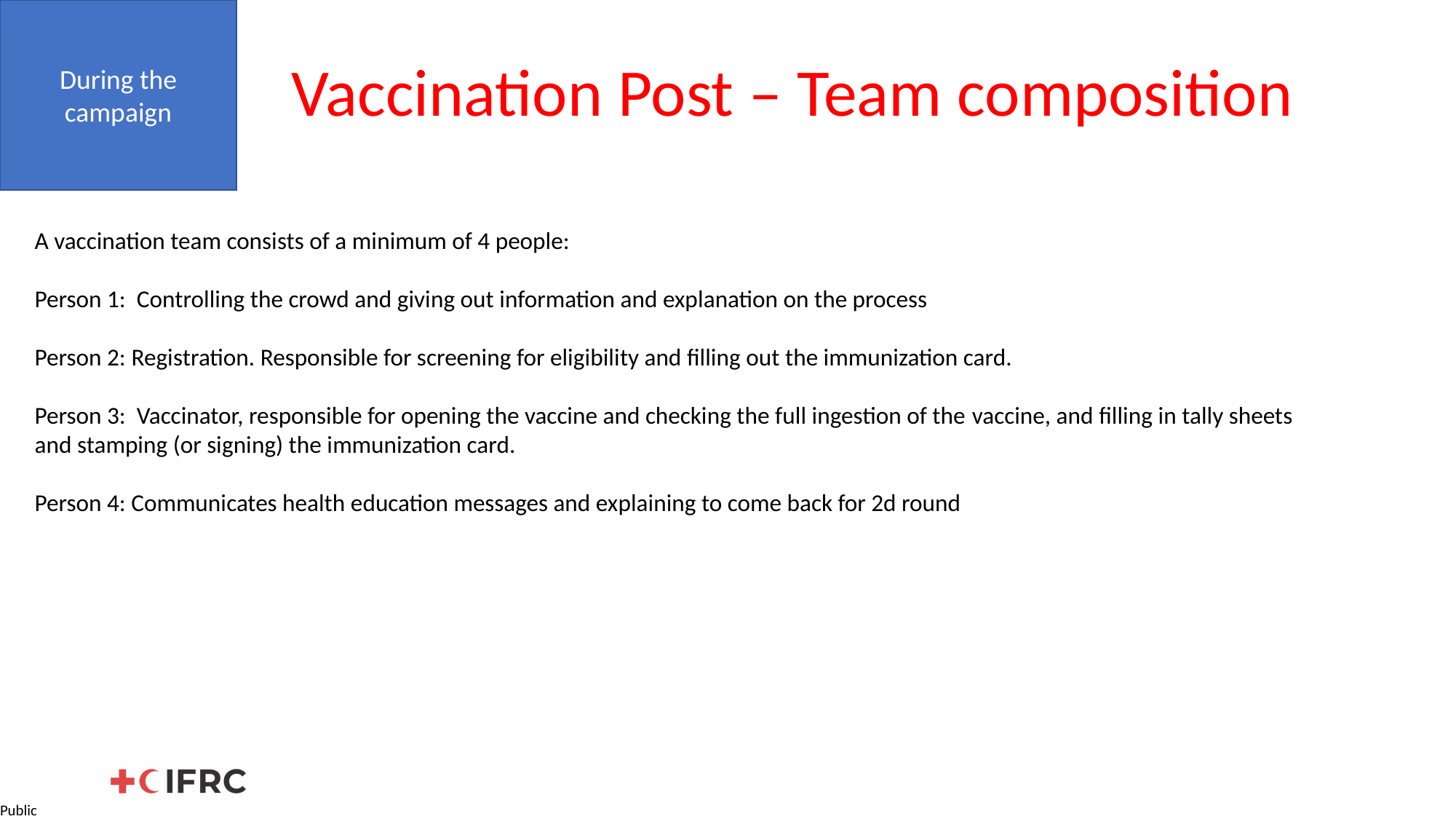

During the campaign
# Vaccination Post – Team composition
A vaccination team consists of a minimum of 4 people:

Person 1:  Controlling the crowd and giving out information and explanation on the process

Person 2: Registration. Responsible for screening for eligibility and filling out the immunization card.

Person 3:  Vaccinator, responsible for opening the vaccine and checking the full ingestion of the vaccine, and filling in tally sheets and stamping (or signing) the immunization card.

Person 4: Communicates health education messages and explaining to come back for 2d round